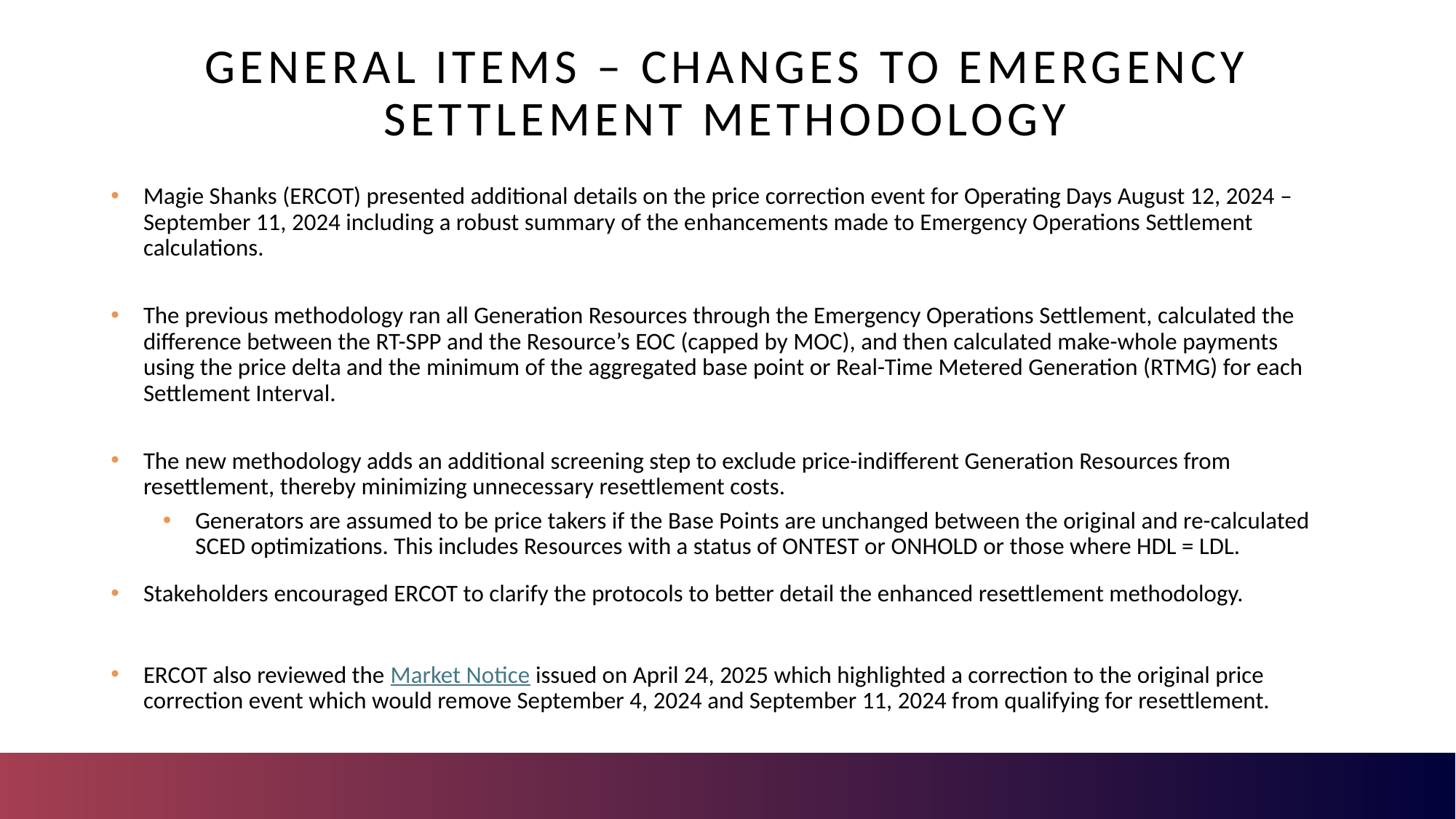

# General items – Changes to Emergency Settlement Methodology
Magie Shanks (ERCOT) presented additional details on the price correction event for Operating Days August 12, 2024 – September 11, 2024 including a robust summary of the enhancements made to Emergency Operations Settlement calculations.

The previous methodology ran all Generation Resources through the Emergency Operations Settlement, calculated the difference between the RT-SPP and the Resource’s EOC (capped by MOC), and then calculated make-whole payments using the price delta and the minimum of the aggregated base point or Real-Time Metered Generation (RTMG) for each Settlement Interval.

The new methodology adds an additional screening step to exclude price-indifferent Generation Resources from resettlement, thereby minimizing unnecessary resettlement costs.
Generators are assumed to be price takers if the Base Points are unchanged between the original and re-calculated SCED optimizations. This includes Resources with a status of ONTEST or ONHOLD or those where HDL = LDL.
Stakeholders encouraged ERCOT to clarify the protocols to better detail the enhanced resettlement methodology.

ERCOT also reviewed the Market Notice issued on April 24, 2025 which highlighted a correction to the original price correction event which would remove September 4, 2024 and September 11, 2024 from qualifying for resettlement.